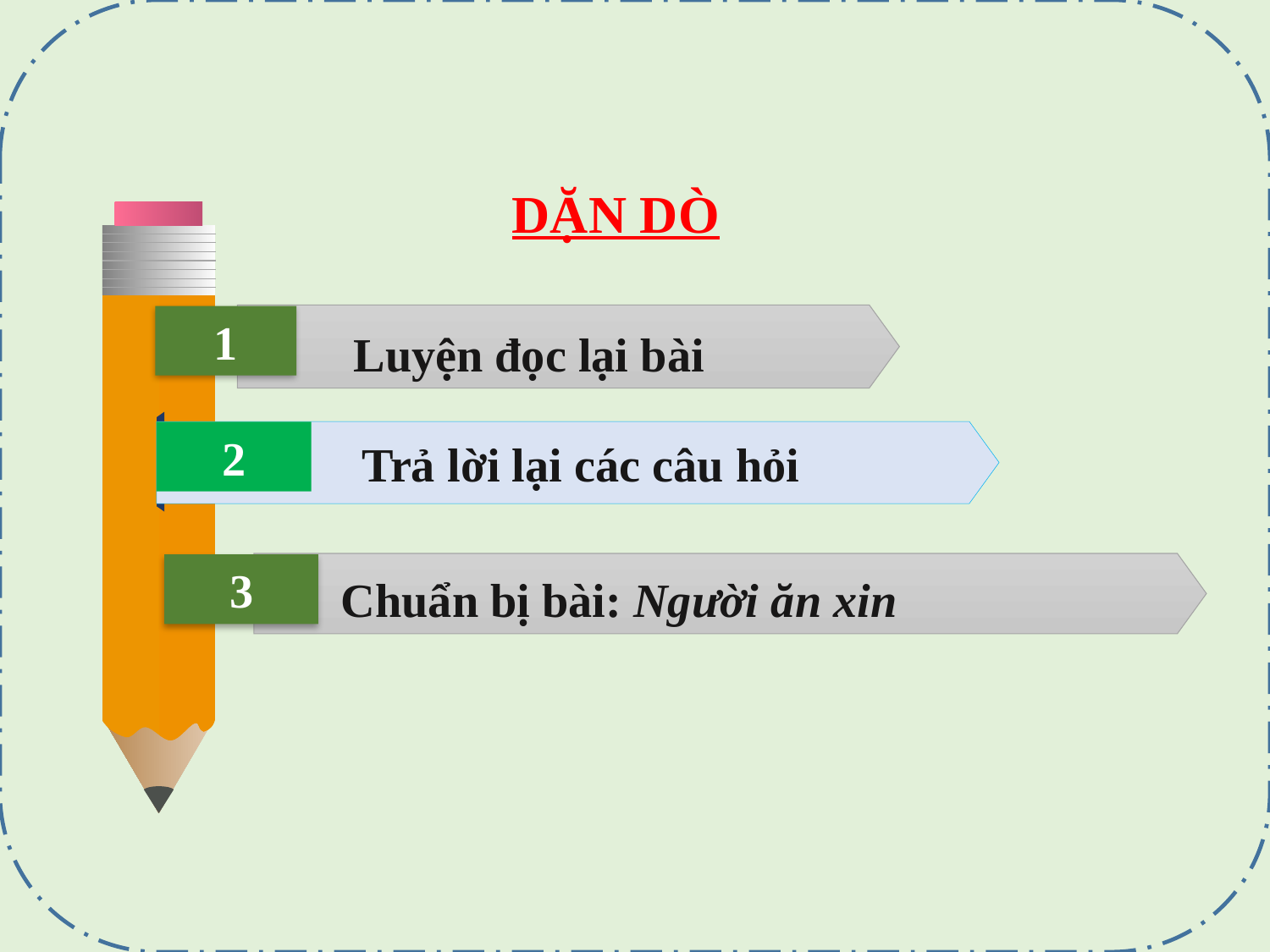

DẶN DÒ

1
Luyện đọc lại bài

2
Trả lời lại các câu hỏi

3
Chuẩn bị bài: Người ăn xin